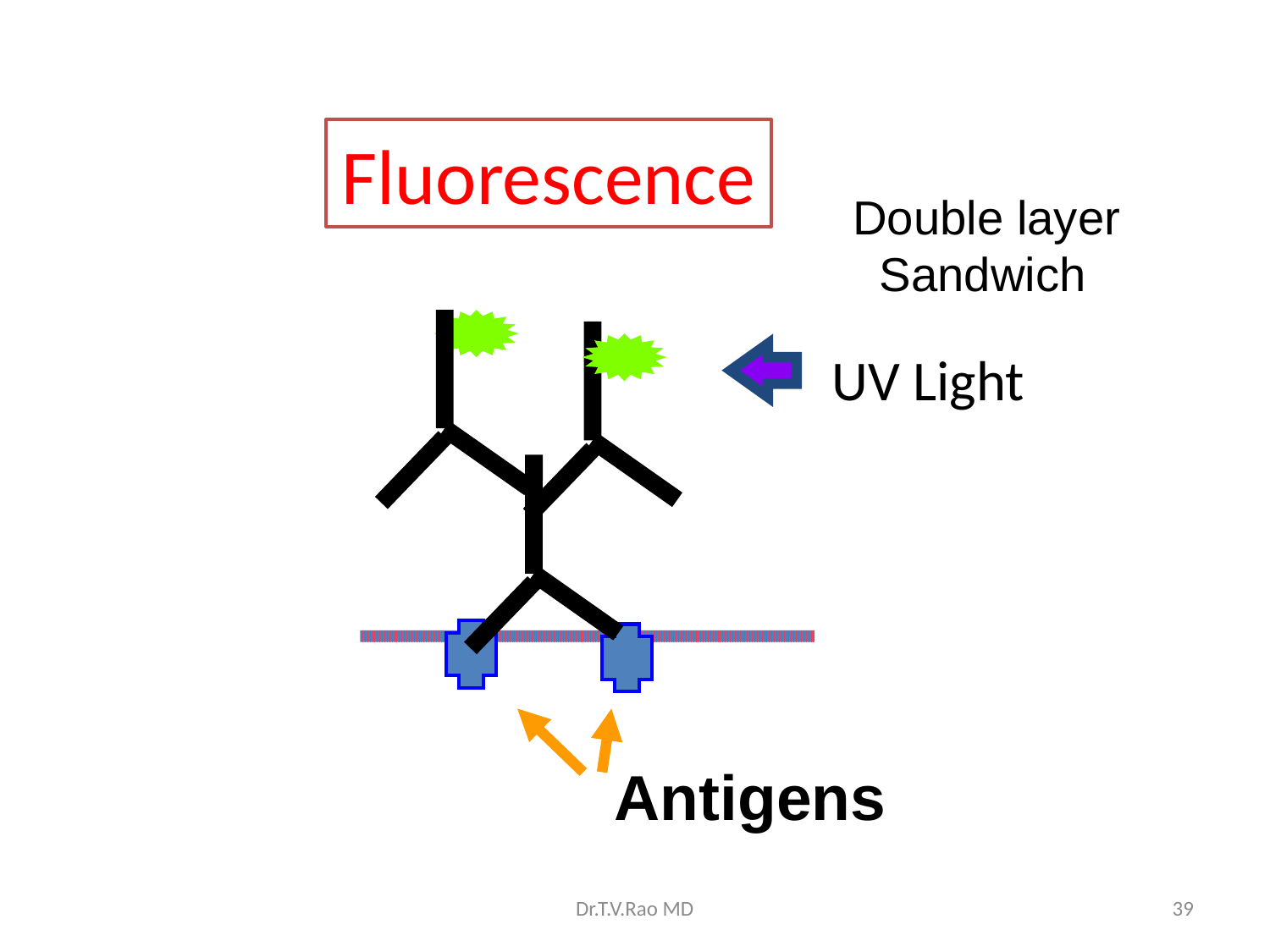

Fluorescence
Double layer
  Sandwich
UV Light

Antigens
Dr.T.V.Rao MD
39